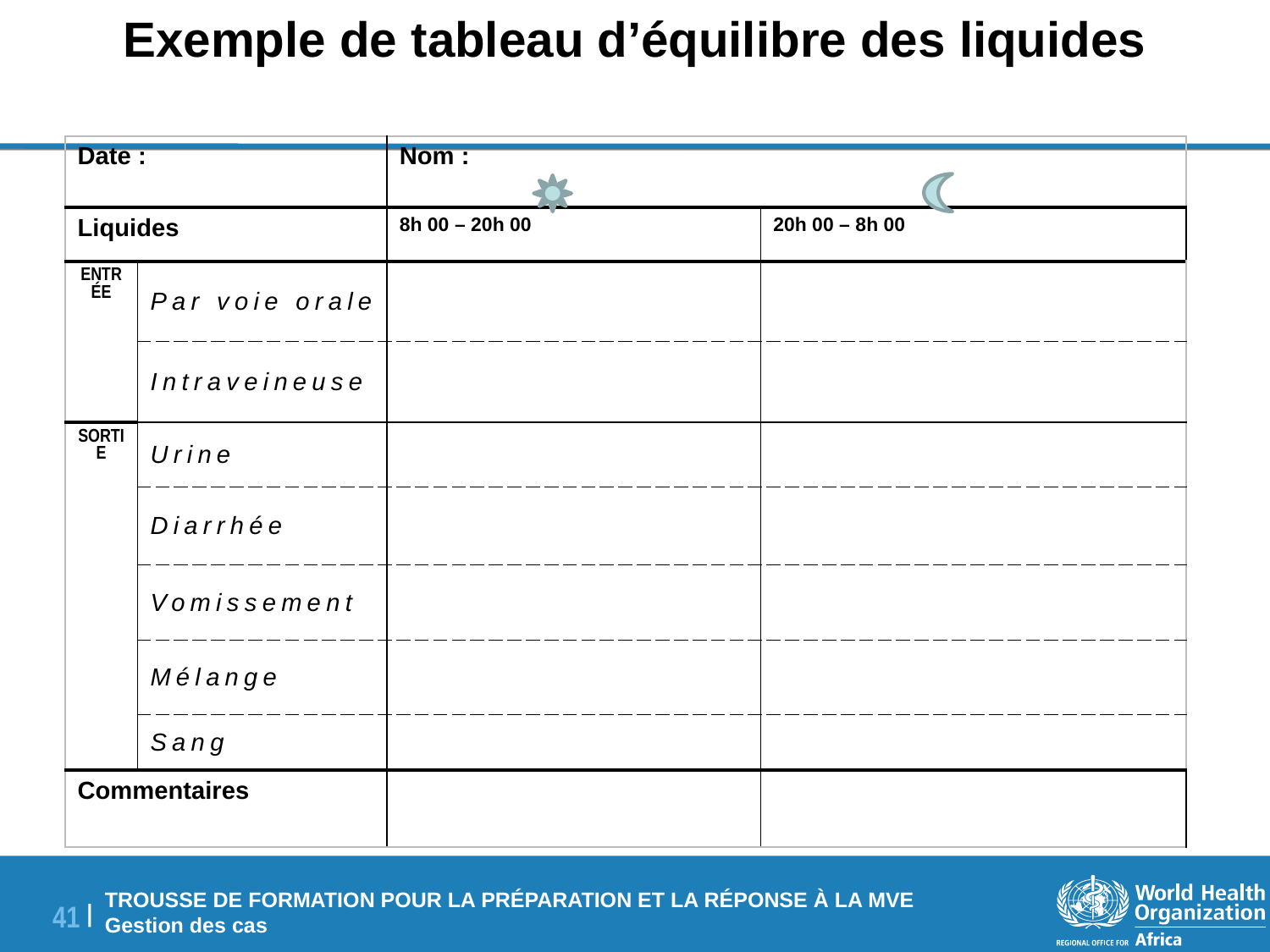

# Exemple de tableau d’équilibre des liquides
| Date : |  | Nom : |  |
| --- | --- | --- | --- |
| Liquides |  | 8h 00 – 20h 00 | 20h 00 – 8h 00 |
| ENTRÉE | Par voie orale |  |  |
|  | Intraveineuse |  |  |
| SORTIE | Urine |  |  |
|  | Diarrhée |  |  |
|  | Vomissement |  |  |
|  | Mélange |  |  |
|  | Sang |  |  |
| Commentaires |  |  |  |